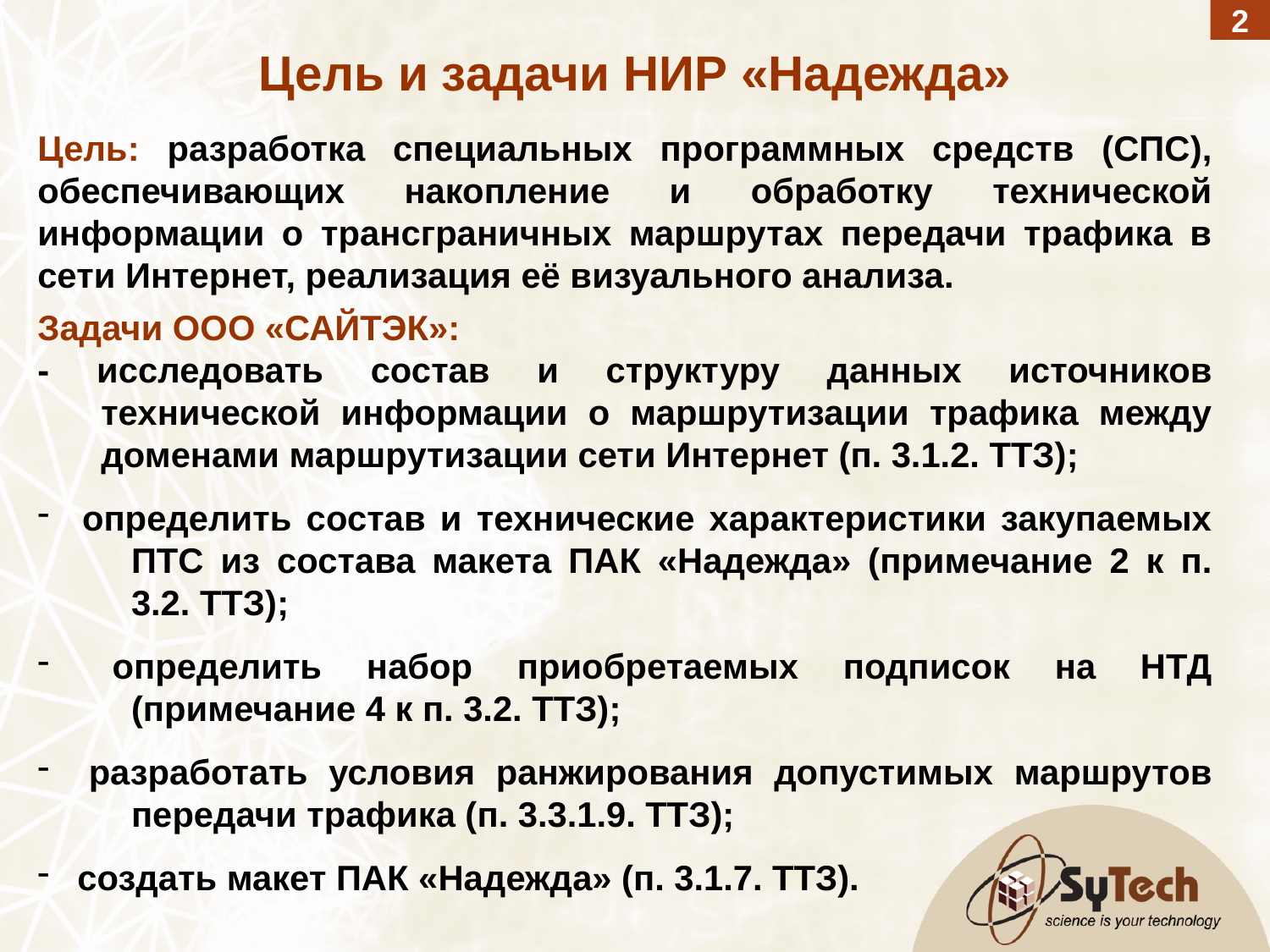

2
Цель и задачи НИР «Надежда»
Цель: разработка специальных программных средств (СПС), обеспечивающих накопление и обработку технической информации о трансграничных маршрутах передачи трафика в сети Интернет, реализация её визуального анализа.
Задачи ООО «САЙТЭК»:
- исследовать состав и структуру данных источников технической информации о маршрутизации трафика между доменами маршрутизации сети Интернет (п. 3.1.2. ТТЗ);
 определить состав и технические характеристики закупаемых ПТС из состава макета ПАК «Надежда» (примечание 2 к п. 3.2. ТТЗ);
 определить набор приобретаемых подписок на НТД (примечание 4 к п. 3.2. ТТЗ);
 разработать условия ранжирования допустимых маршрутов передачи трафика (п. 3.3.1.9. ТТЗ);
 создать макет ПАК «Надежда» (п. 3.1.7. ТТЗ).